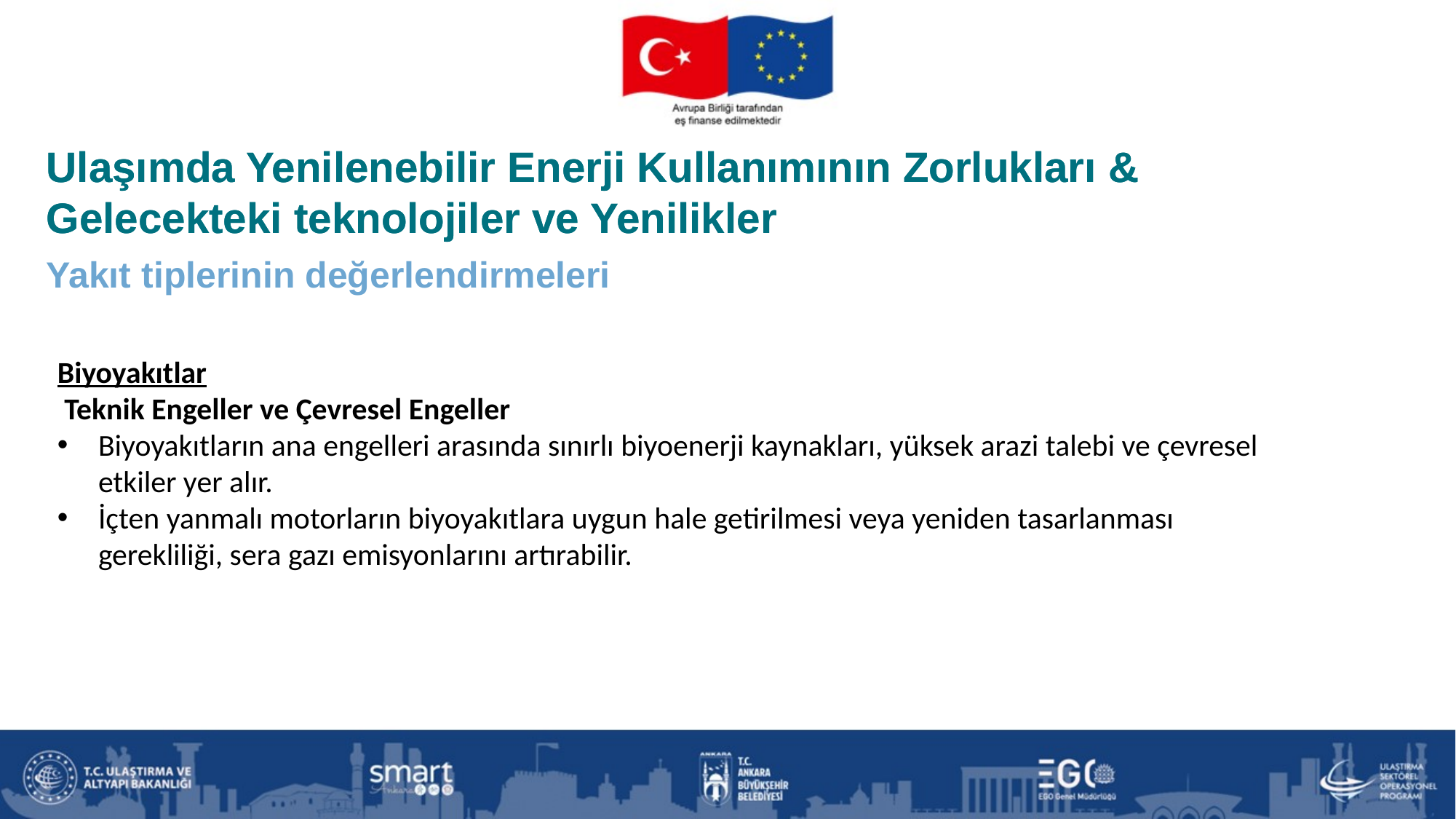

Ulaşımda Yenilenebilir Enerji Kullanımının Zorlukları & Gelecekteki teknolojiler ve Yenilikler
Yakıt tiplerinin değerlendirmeleri

Ulaşımda Yenilenebilir Enerji Kullanımının Zorlukları & Gelecekteki teknolojiler ve Yenilikler

Biyoyakıtlar
 Teknik Engeller ve Çevresel Engeller
Biyoyakıtların ana engelleri arasında sınırlı biyoenerji kaynakları, yüksek arazi talebi ve çevresel etkiler yer alır.
İçten yanmalı motorların biyoyakıtlara uygun hale getirilmesi veya yeniden tasarlanması gerekliliği, sera gazı emisyonlarını artırabilir.